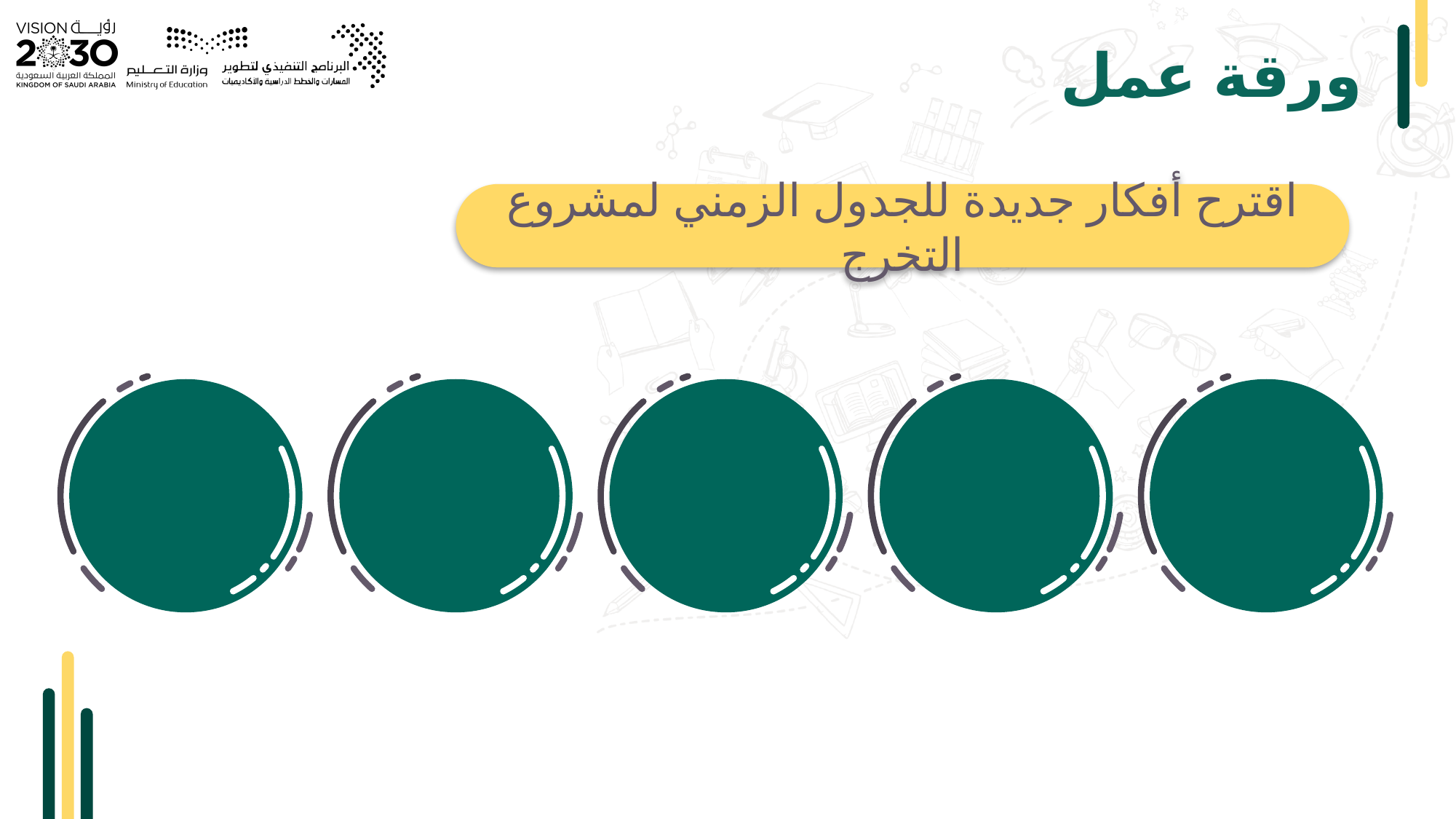

# ورقة عمل

اقترح أفكار جديدة للجدول الزمني لمشروع التخرج